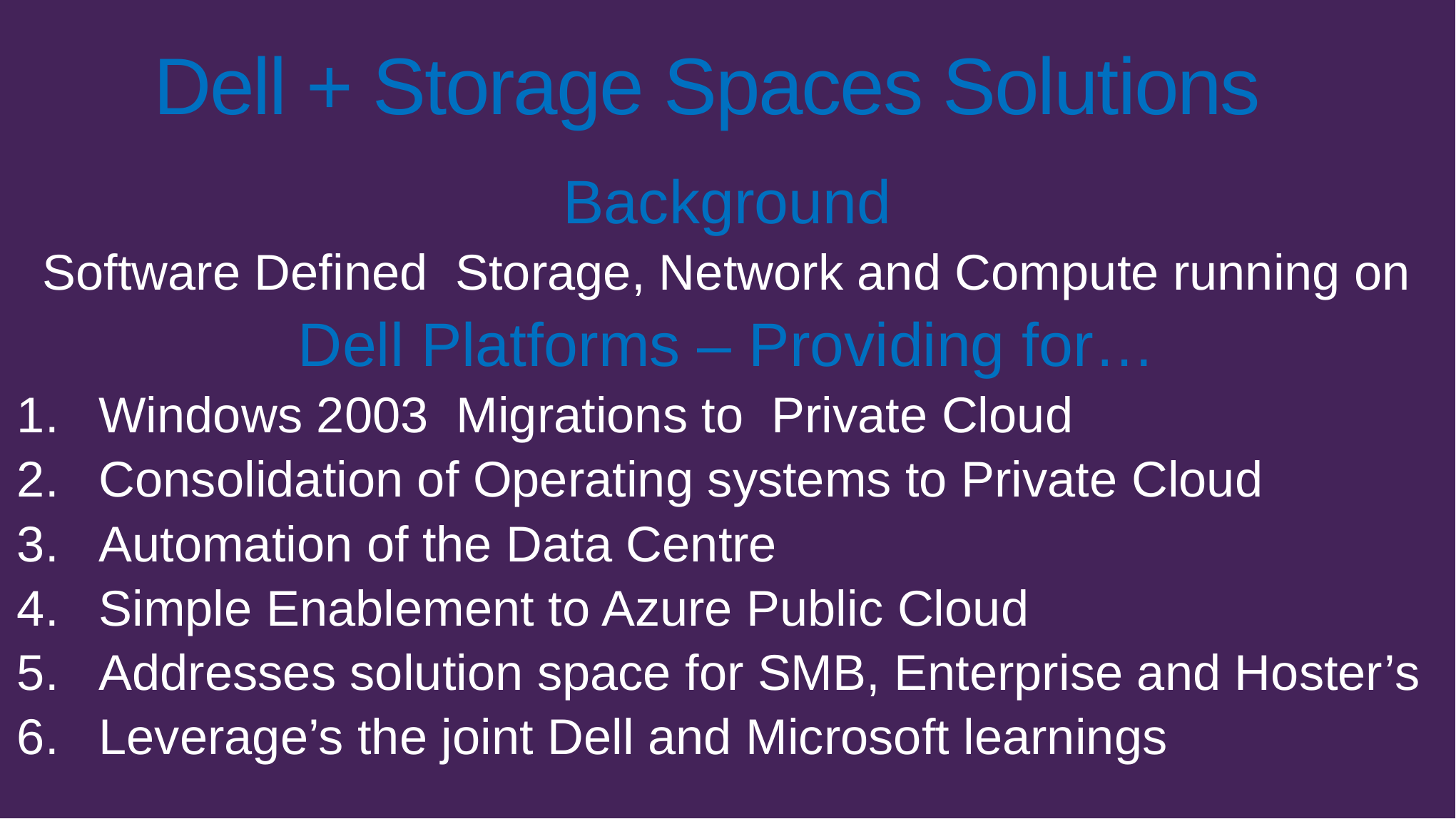

# Dell + Storage Spaces Solutions
Background
Software Defined  Storage, Network and Compute running on
Dell Platforms – Providing for…
Windows 2003  Migrations to  Private Cloud
Consolidation of Operating systems to Private Cloud
Automation of the Data Centre
Simple Enablement to Azure Public Cloud
Addresses solution space for SMB, Enterprise and Hoster’s
Leverage’s the joint Dell and Microsoft learnings